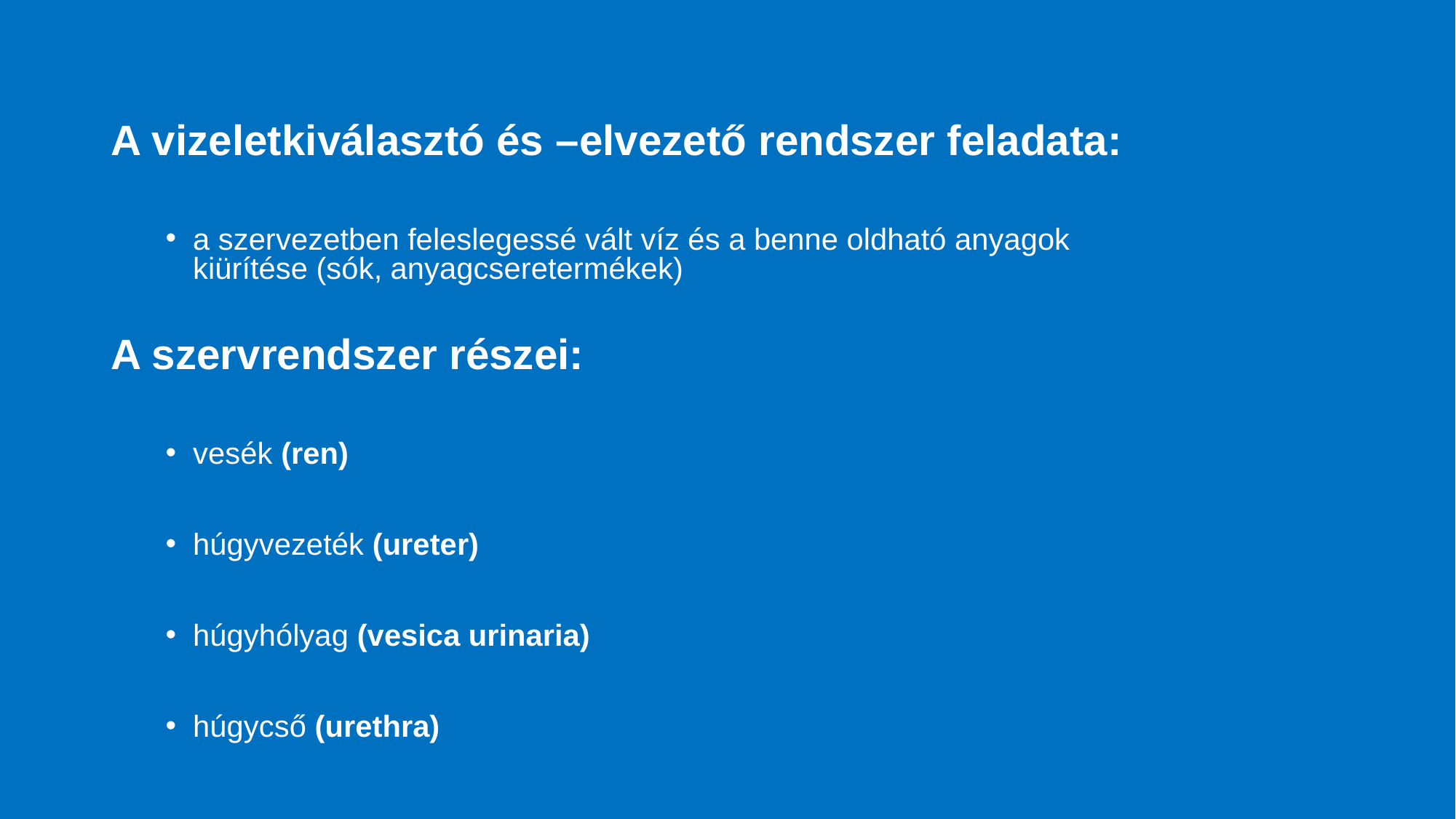

A vizeletkiválasztó és –elvezető rendszer feladata:

a szervezetben feleslegessé vált víz és a benne oldható anyagok kiürítése (sók, anyagcseretermékek)

A szervrendszer részei:

vesék (ren)

húgyvezeték (ureter)

húgyhólyag (vesica urinaria)

húgycső (urethra)